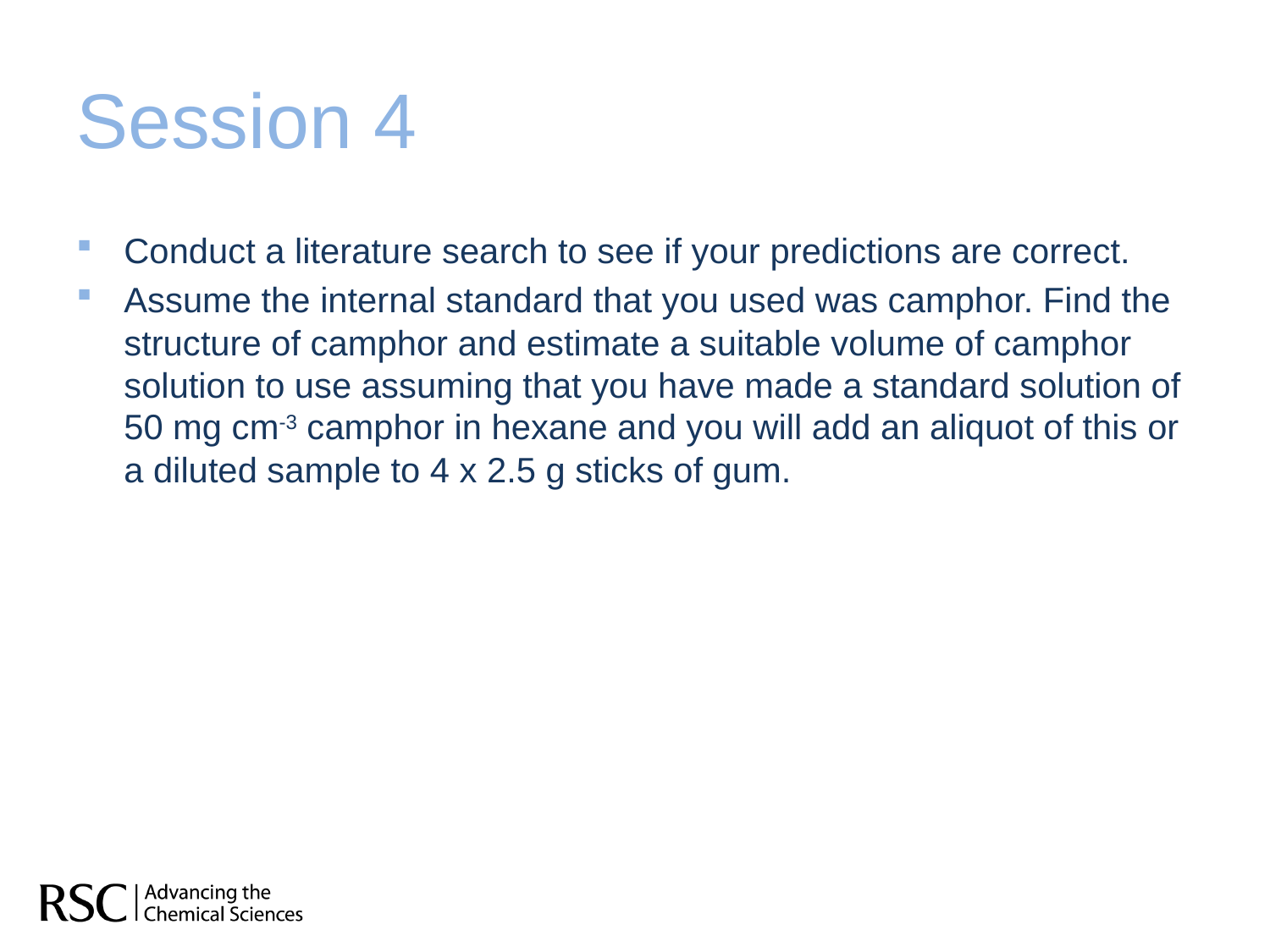

# Session 4
Conduct a literature search to see if your predictions are correct.
Assume the internal standard that you used was camphor. Find the structure of camphor and estimate a suitable volume of camphor solution to use assuming that you have made a standard solution of 50 mg cm-3 camphor in hexane and you will add an aliquot of this or a diluted sample to 4 x 2.5 g sticks of gum.